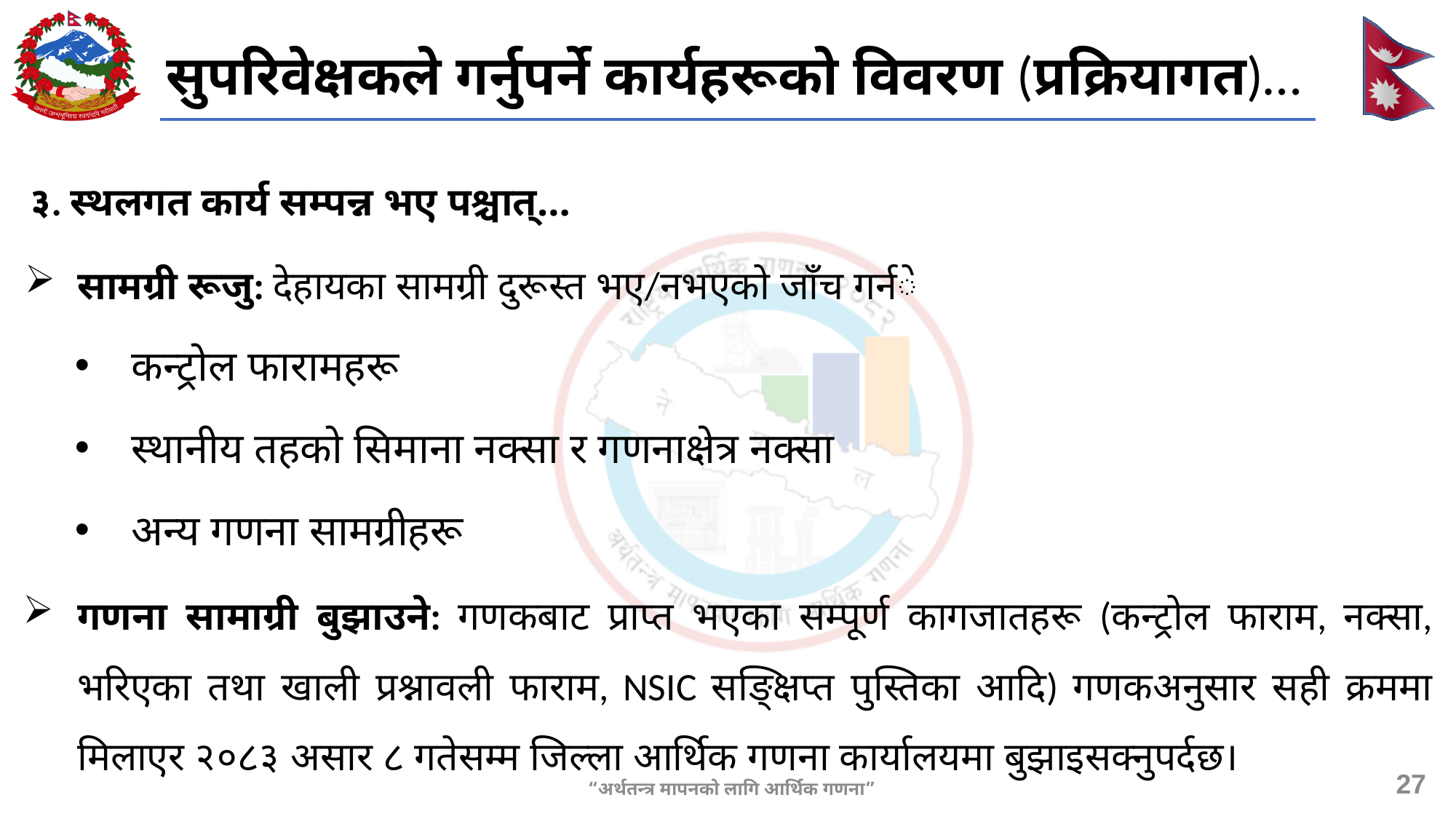

# सुपरिवेक्षकले गर्नुपर्ने कार्यहरूको विवरण (प्रक्रियागत)…
३. स्थलगत कार्य सम्पन्न भए पश्चात्…
सामग्री रूजु: देहायका सामग्री दुरूस्त भए/नभएको जाँच गर्ने
कन्ट्रोल फारामहरू
स्थानीय तहको सिमाना नक्सा र गणनाक्षेत्र नक्सा
अन्य गणना सामग्रीहरू
गणना सामाग्री बुझाउने: गणकबाट प्राप्त भएका सम्पूर्ण कागजातहरू (कन्ट्रोल फाराम, नक्सा, भरिएका तथा खाली प्रश्नावली फाराम, NSIC सङ्‍क्षिप्त पुस्तिका आदि) गणकअनुसार सही क्रममा मिलाएर २०८३ असार ८ गतेसम्म जिल्ला आर्थिक गणना कार्यालयमा बुझाइसक्नुपर्दछ।

27
“अर्थतन्त्र मापनको लागि आर्थिक गणना”